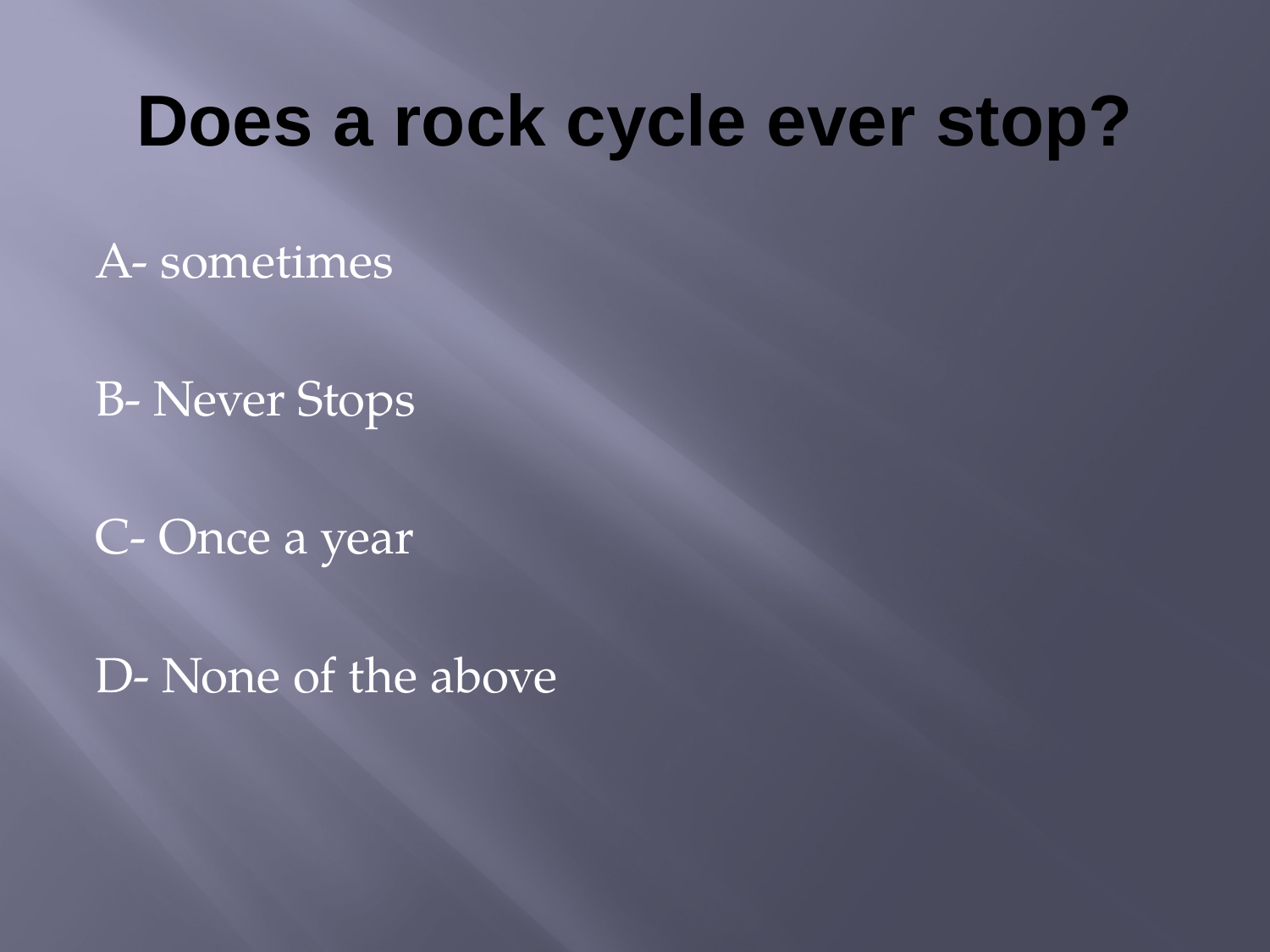

# Does a rock cycle ever stop?
A- sometimes

B- Never Stops

C- Once a year

D- None of the above